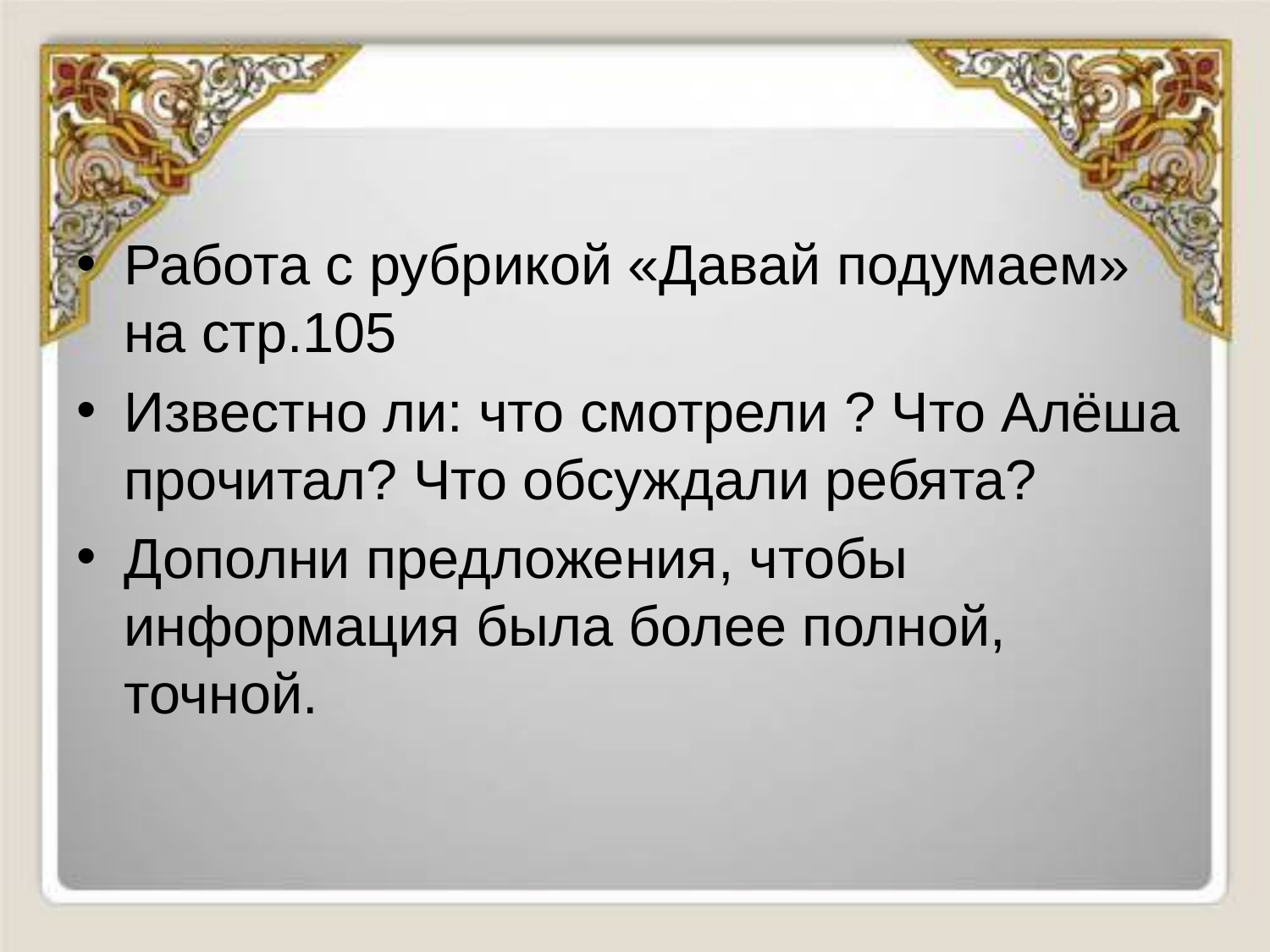

#
Работа с рубрикой «Давай подумаем» на стр.105
Известно ли: что смотрели ? Что Алёша прочитал? Что обсуждали ребята?
Дополни предложения, чтобы информация была более полной, точной.